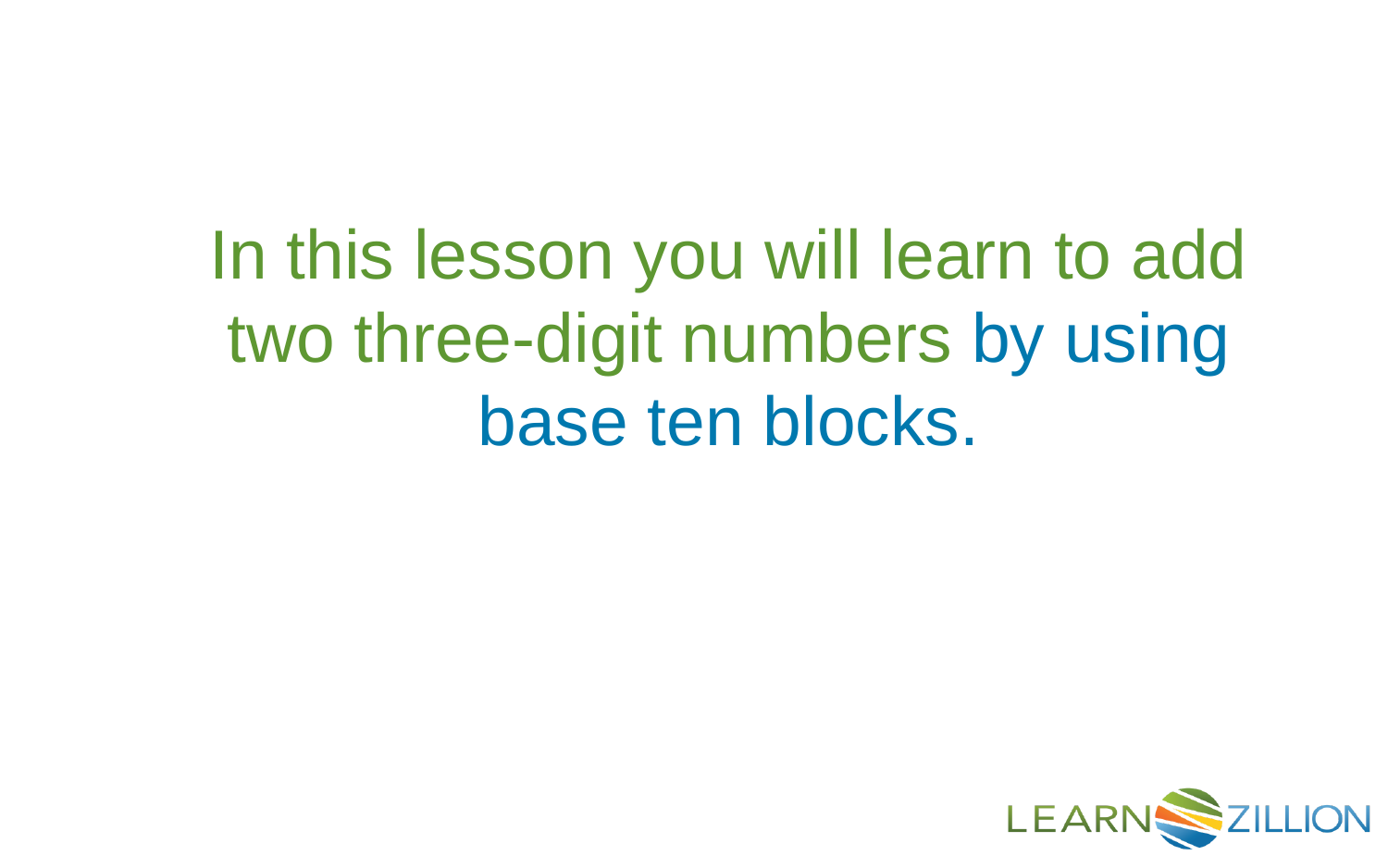

In this lesson you will learn to add two three-digit numbers by using base ten blocks.